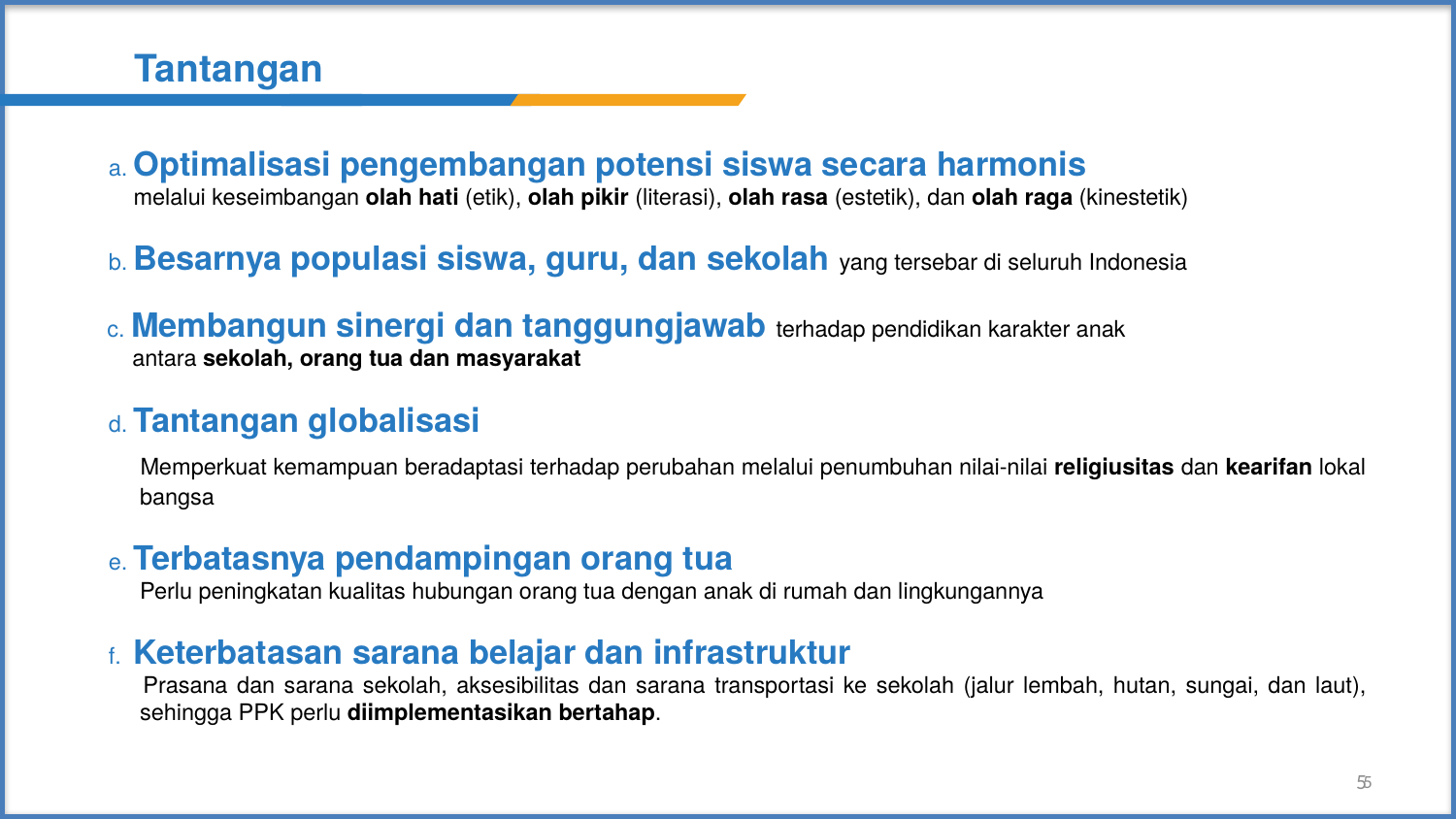

Tantangan

a. Optimalisasi pengembangan potensi siswa secara harmonis
melalui keseimbangan olah hati (etik), olah pikir (literasi), olah rasa (estetik), dan olah raga (kinestetik)

b. Besarnya populasi siswa, guru, dan sekolah yang tersebar di seluruh Indonesia

c. Membangun sinergi dan tanggungjawab terhadap pendidikan karakter anak
    antara sekolah, orang tua dan masyarakat

d. Tantangan globalisasi
   Memperkuat kemampuan beradaptasi terhadap perubahan melalui penumbuhan nilai-nilai religiusitas dan kearifan lokal bangsa

e. Terbatasnya pendampingan orang tua
Perlu peningkatan kualitas hubungan orang tua dengan anak di rumah dan lingkungannya

f.  Keterbatasan sarana belajar dan infrastruktur
 Prasana dan sarana sekolah, aksesibilitas dan sarana transportasi ke sekolah (jalur lembah, hutan, sungai, dan laut), sehingga PPK perlu diimplementasikan bertahap.
5